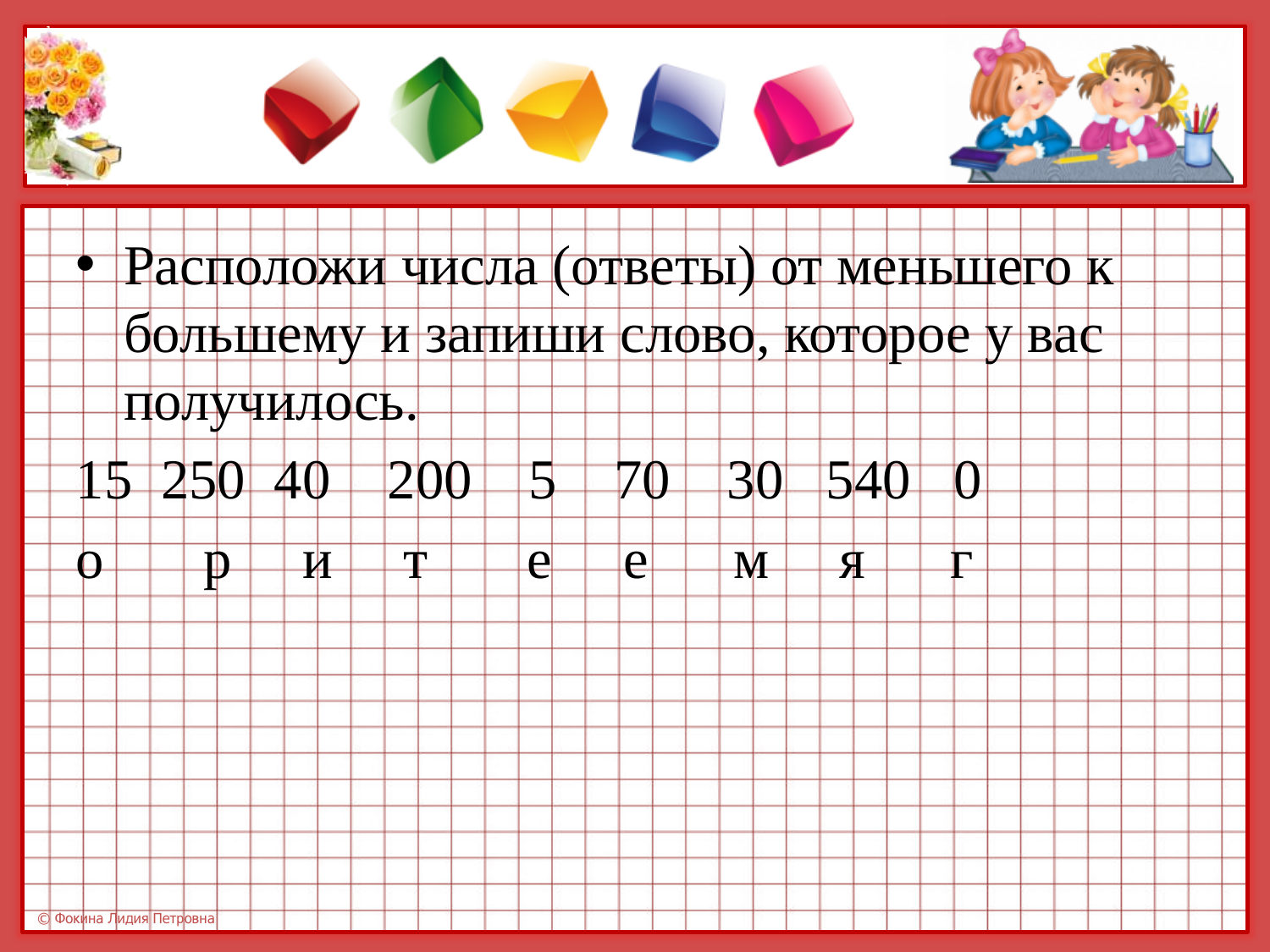

#
Расположи числа (ответы) от меньшего к большему и запиши слово, которое у вас получилось.
15  250  40    200    5    70    30   540   0
о       р     и     т       е     е      м     я      г